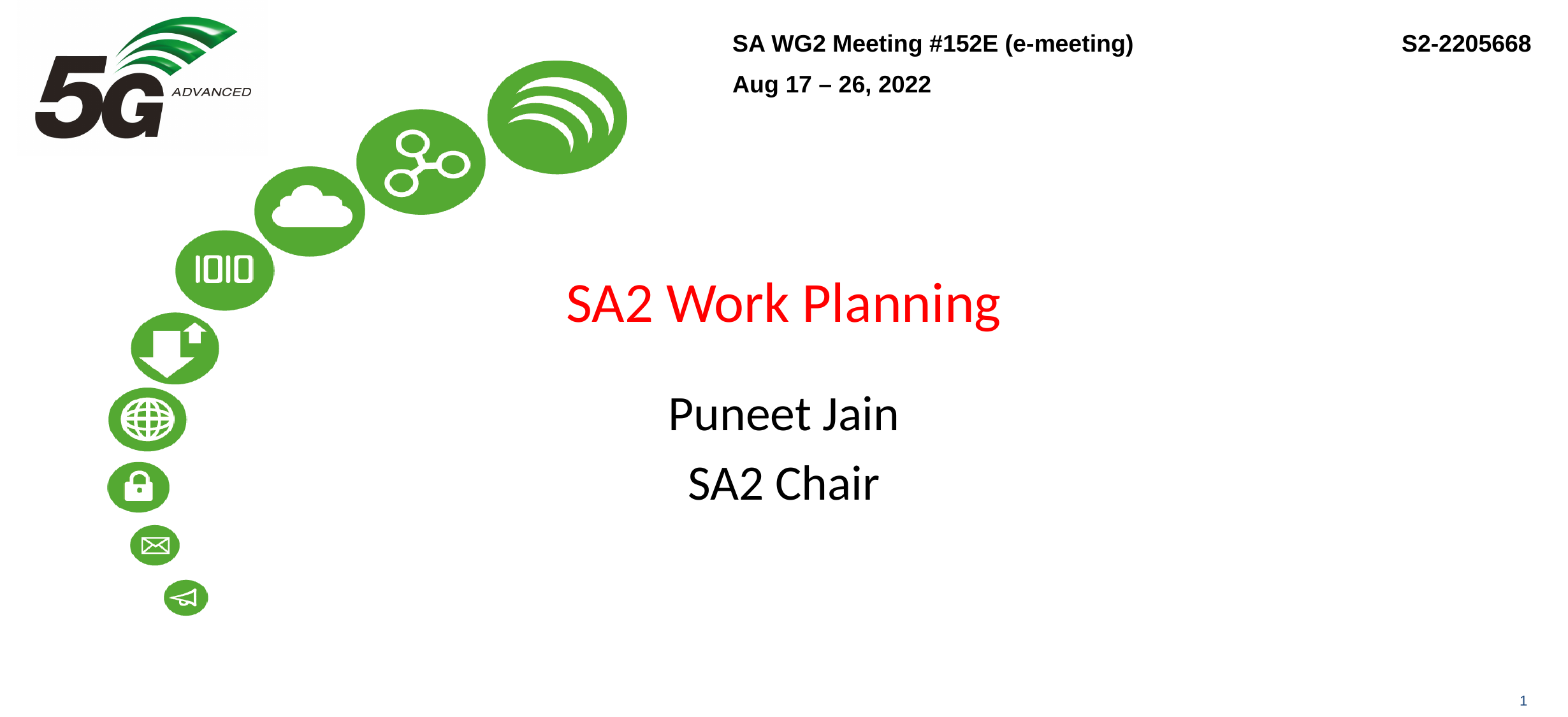

SA WG2 Meeting #152E (e-meeting)		S2-2205668
Aug 17 – 26, 2022
# SA2 Work Planning
Puneet Jain
SA2 Chair